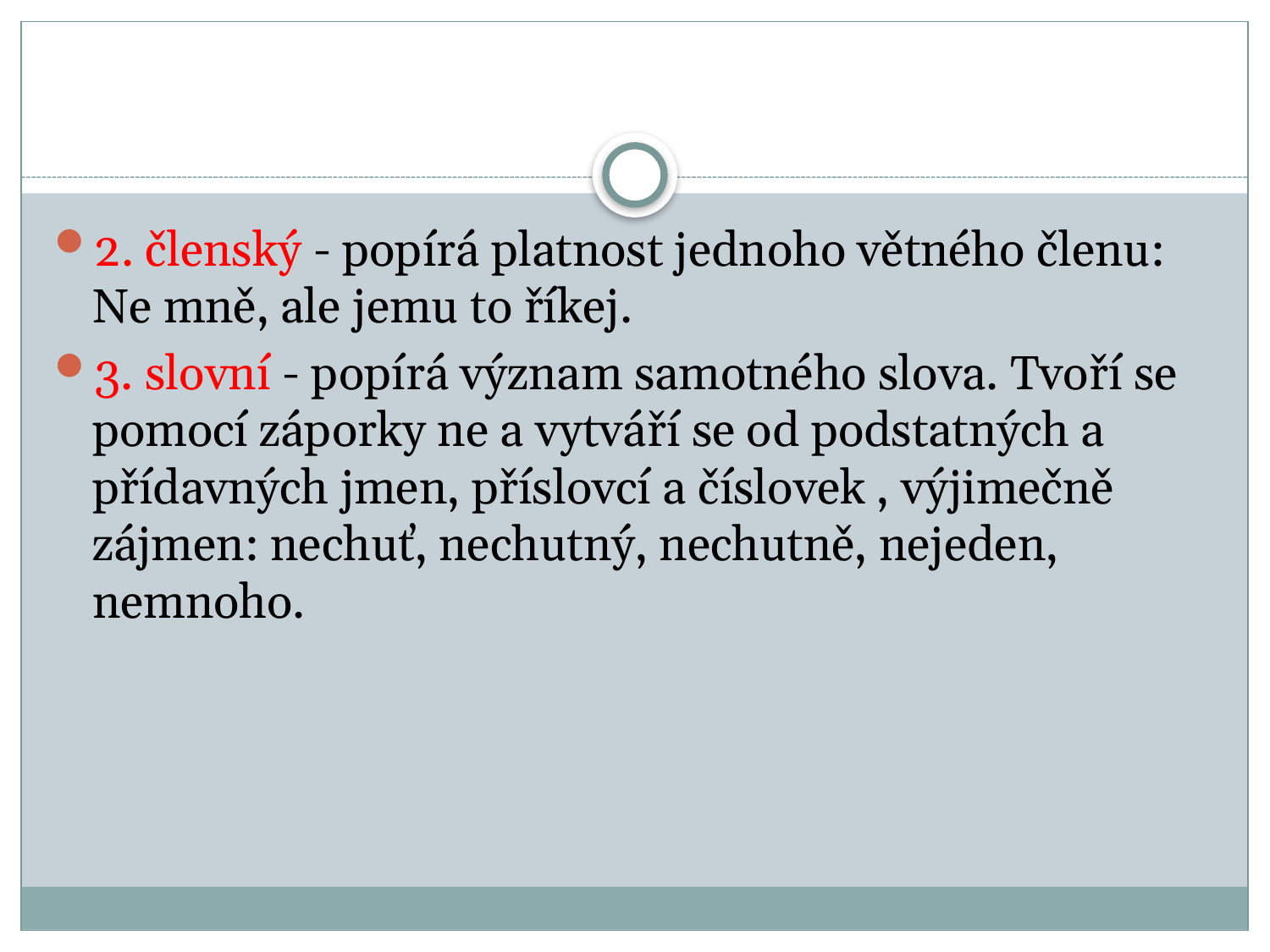

#
2. členský - popírá platnost jednoho větného členu: Ne mně, ale jemu to říkej.
3. slovní - popírá význam samotného slova. Tvoří se pomocí záporky ne a vytváří se od podstatných a přídavných jmen, příslovcí a číslovek , výjimečně zájmen: nechuť, nechutný, nechutně, nejeden, nemnoho.